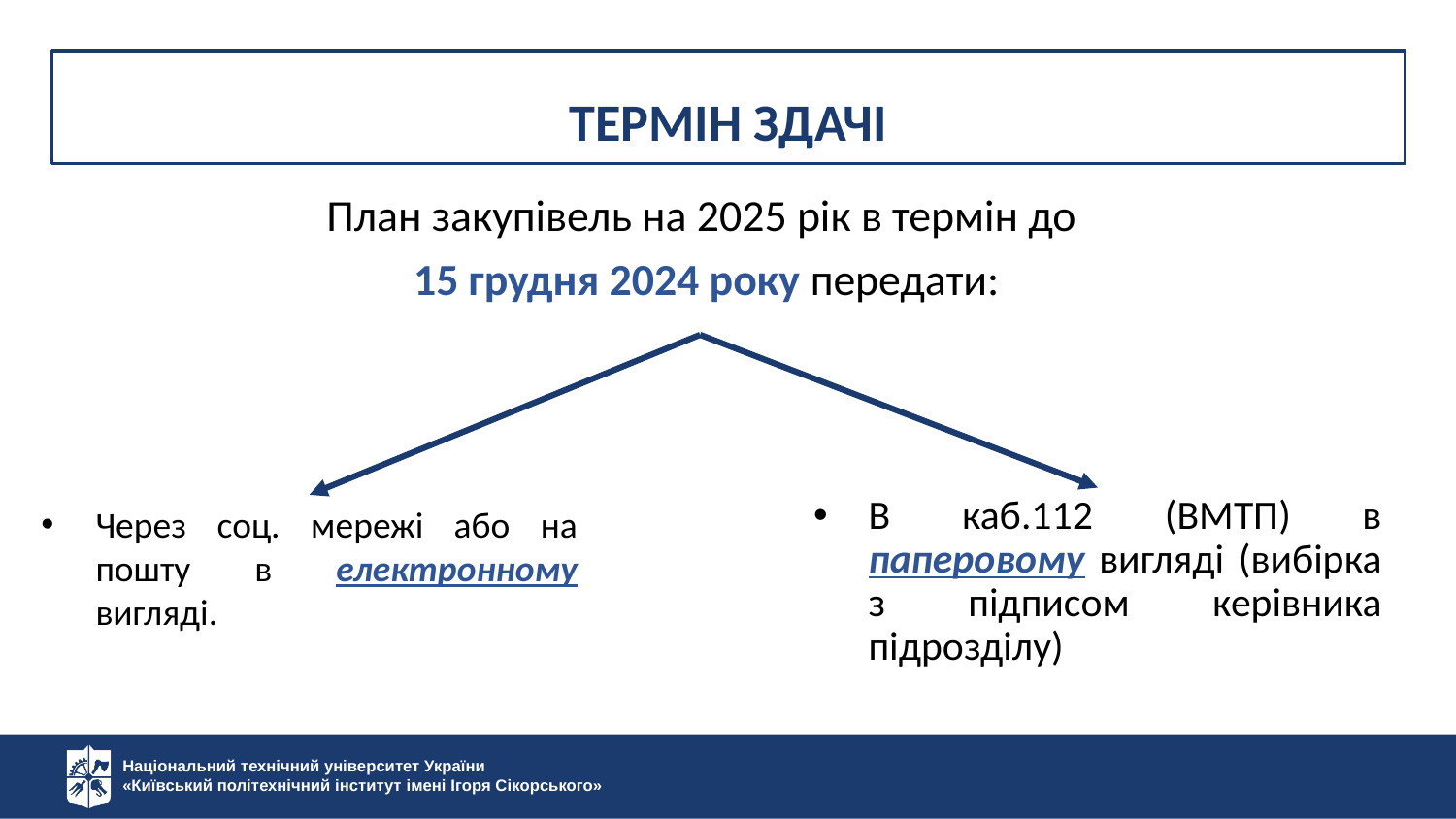

Термін здачі
План закупівель на 2025 рік в термін до
15 грудня 2024 року передати:

В каб.112 (ВМТП) в паперовому вигляді (вибірка з підписом керівника підрозділу)
Через соц. мережі або на пошту в електронному вигляді.